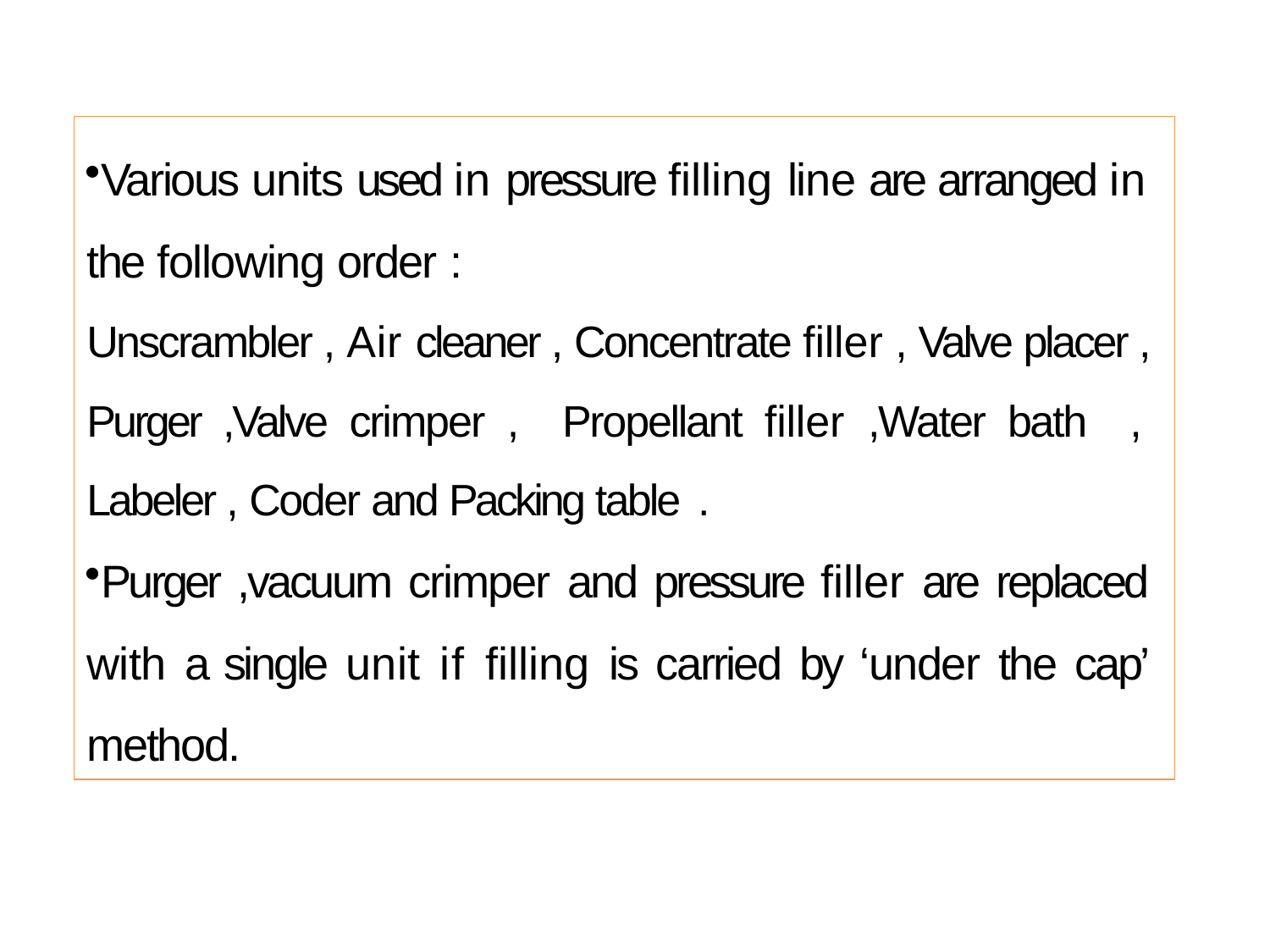

Various units used in pressure filling line are arranged in  the following order :
Unscrambler , Air cleaner , Concentrate filler , Valve placer ,  Purger ,Valve crimper ,  Propellant filler ,Water bath  ,  Labeler , Coder and Packing table .
Purger ,vacuum crimper and pressure filler are replaced  with a single unit if filling is carried by ‘under the cap’  method.